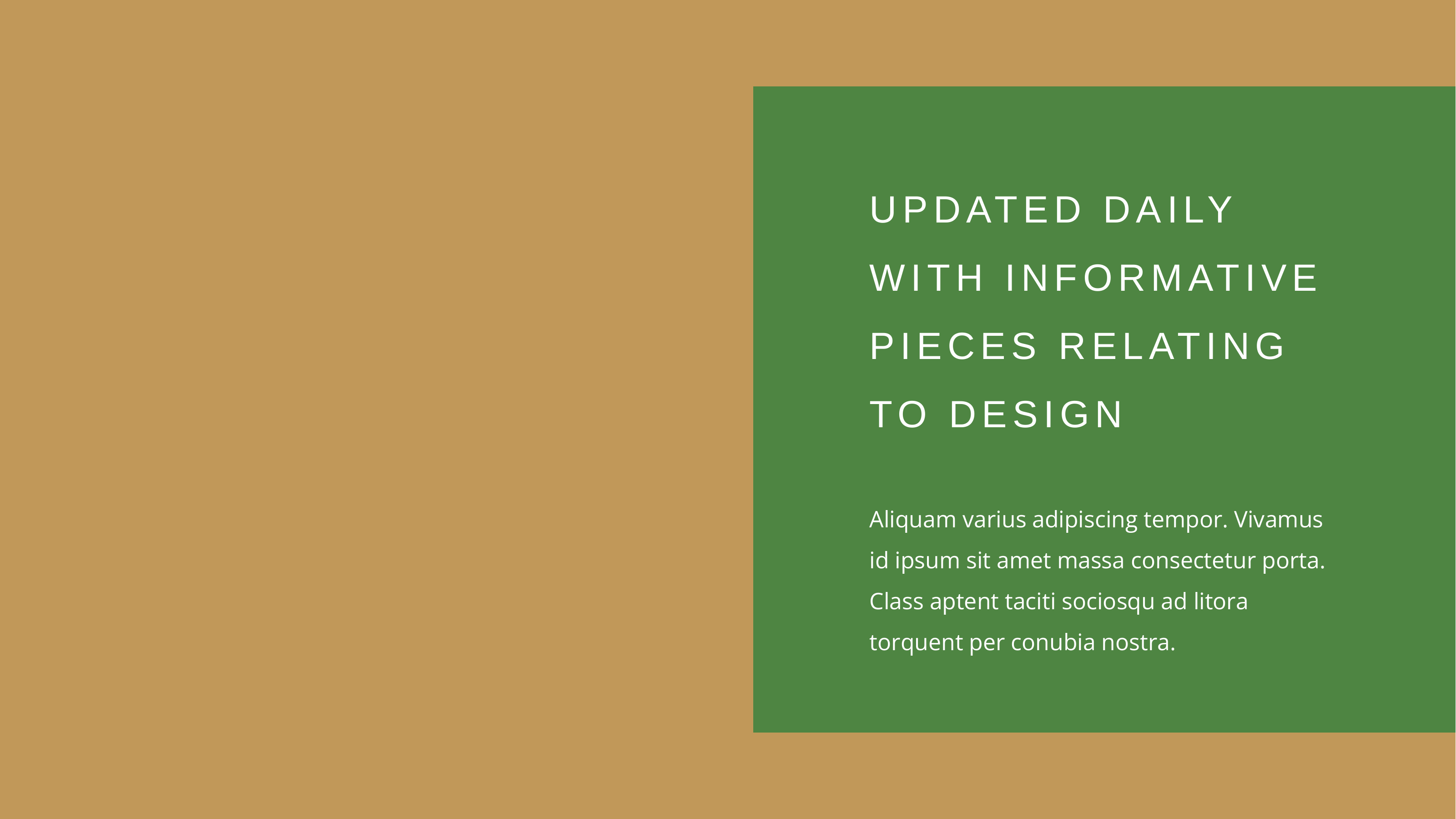

UPDATED DAILY WITH INFORMATIVE PIECES RELATING TO DESIGN
Aliquam varius adipiscing tempor. Vivamus id ipsum sit amet massa consectetur porta. Class aptent taciti sociosqu ad litora torquent per conubia nostra.